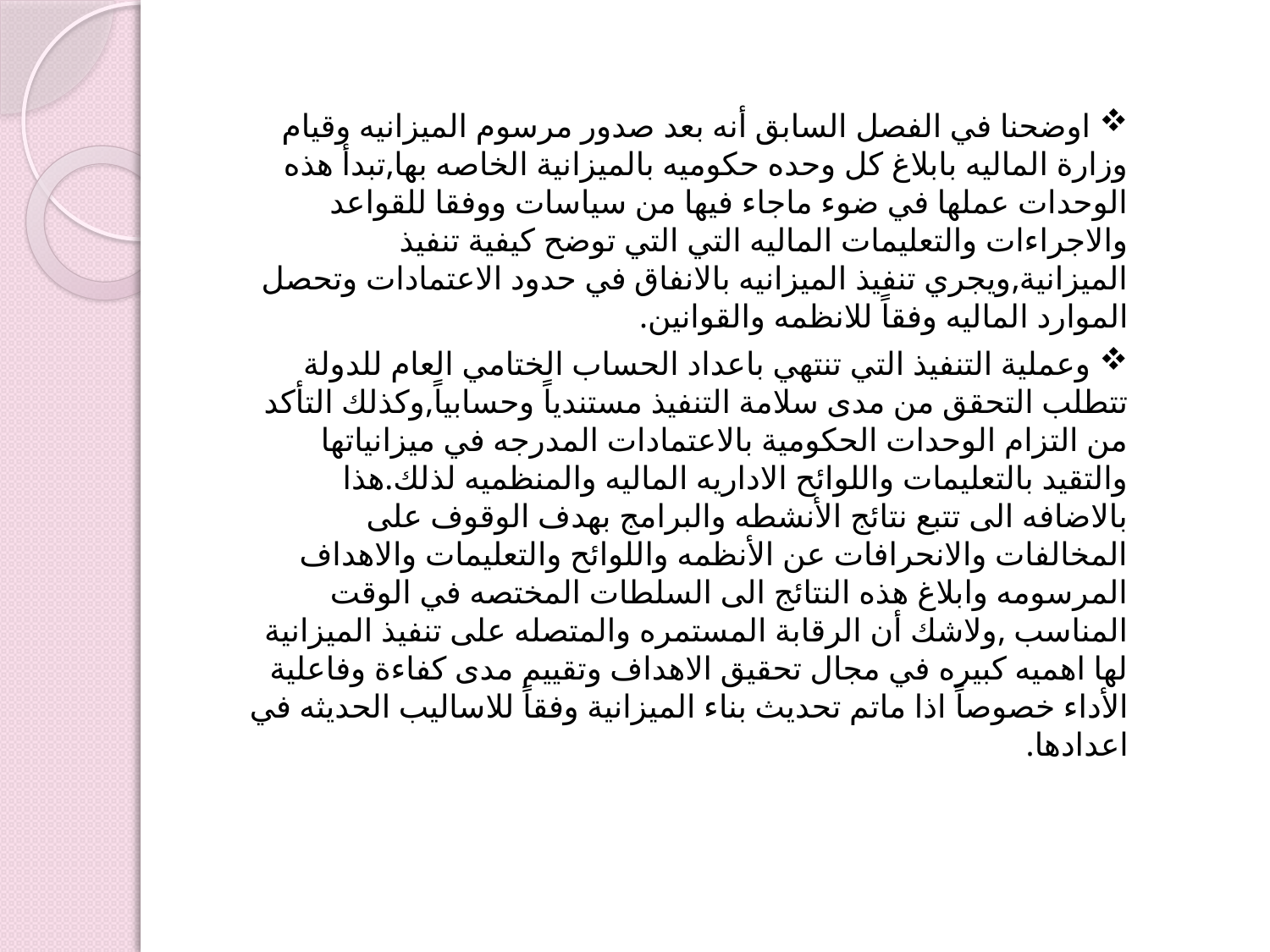

اوضحنا في الفصل السابق أنه بعد صدور مرسوم الميزانيه وقيام وزارة الماليه بابلاغ كل وحده حكوميه بالميزانية الخاصه بها,تبدأ هذه الوحدات عملها في ضوء ماجاء فيها من سياسات ووفقا للقواعد والاجراءات والتعليمات الماليه التي التي توضح كيفية تنفيذ الميزانية,ويجري تنفيذ الميزانيه بالانفاق في حدود الاعتمادات وتحصل الموارد الماليه وفقاً للانظمه والقوانين.

 وعملية التنفيذ التي تنتهي باعداد الحساب الختامي العام للدولة تتطلب التحقق من مدى سلامة التنفيذ مستندياً وحسابياً,وكذلك التأكد من التزام الوحدات الحكومية بالاعتمادات المدرجه في ميزانياتها والتقيد بالتعليمات واللوائح الاداريه الماليه والمنظميه لذلك.هذا بالاضافه الى تتبع نتائج الأنشطه والبرامج بهدف الوقوف على المخالفات والانحرافات عن الأنظمه واللوائح والتعليمات والاهداف المرسومه وابلاغ هذه النتائج الى السلطات المختصه في الوقت المناسب ,ولاشك أن الرقابة المستمره والمتصله على تنفيذ الميزانية لها اهميه كبيره في مجال تحقيق الاهداف وتقييم مدى كفاءة وفاعلية الأداء خصوصاً اذا ماتم تحديث بناء الميزانية وفقاً للاساليب الحديثه في اعدادها.